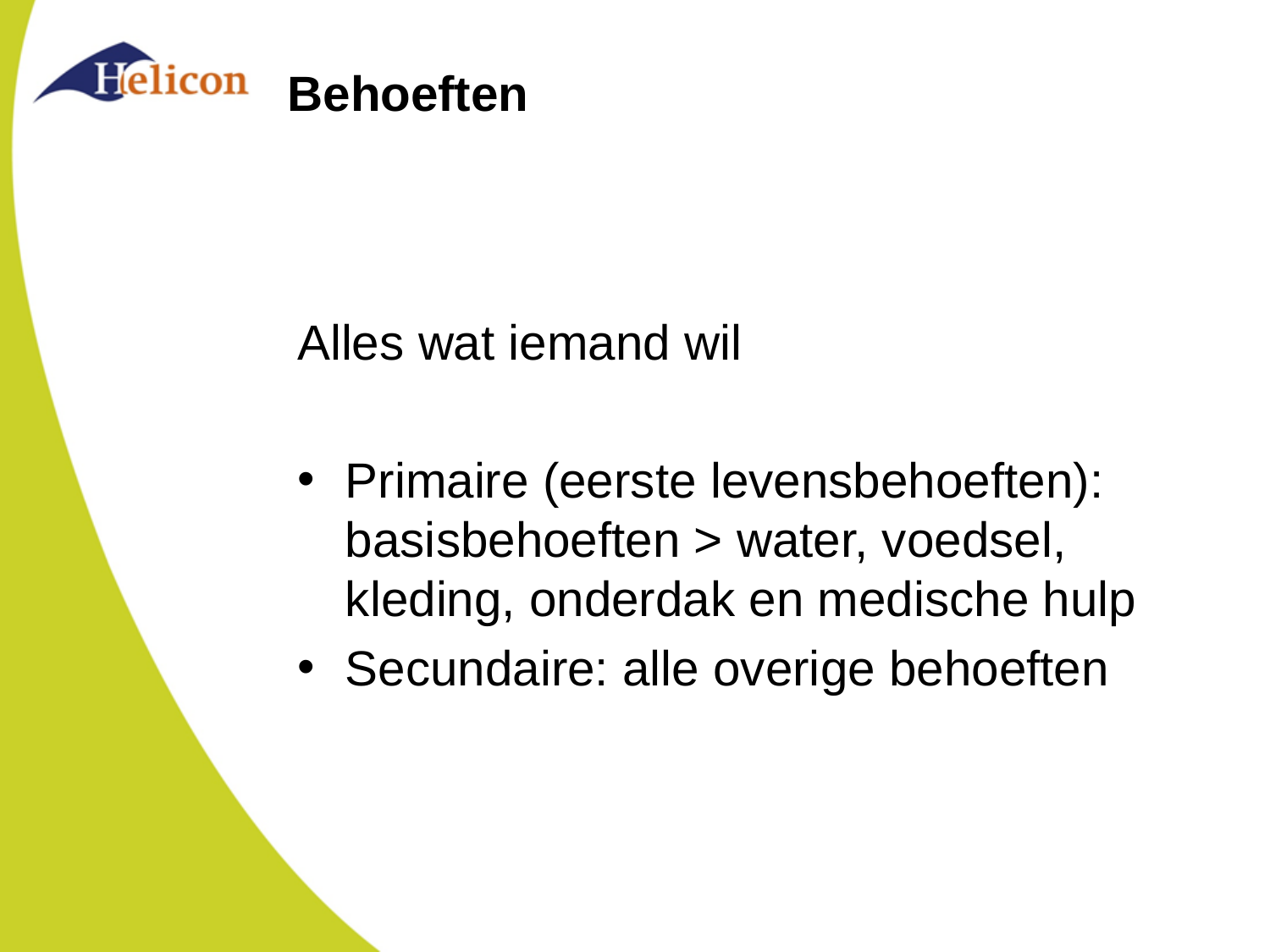

# Behoeften

Alles wat iemand wil

Primaire (eerste levensbehoeften): basisbehoeften > water, voedsel, kleding, onderdak en medische hulp
Secundaire: alle overige behoeften